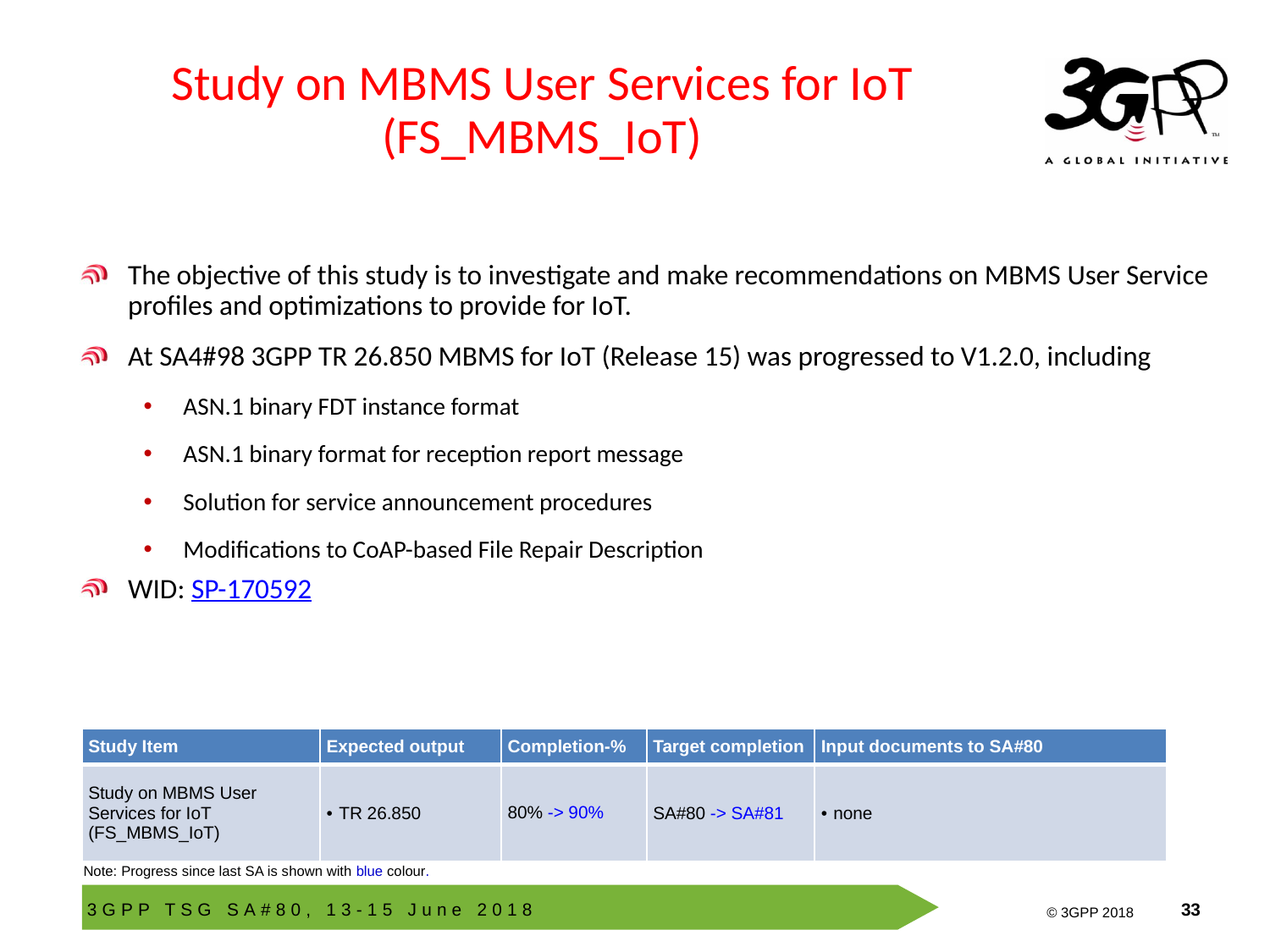

# Study on MBMS User Services for IoT (FS_MBMS_IoT)
The objective of this study is to investigate and make recommendations on MBMS User Service profiles and optimizations to provide for IoT.
At SA4#98 3GPP TR 26.850 MBMS for IoT (Release 15) was progressed to V1.2.0, including
ASN.1 binary FDT instance format
ASN.1 binary format for reception report message
Solution for service announcement procedures
Modifications to CoAP-based File Repair Description
WID: SP-170592
| Study Item | Expected output | Completion-% | Target completion | Input documents to SA#80 |
| --- | --- | --- | --- | --- |
| Study on MBMS User Services for IoT (FS\_MBMS\_IoT) | TR 26.850 | 80% -> 90% | SA#80 -> SA#81 | none |
Note: Progress since last SA is shown with blue colour.